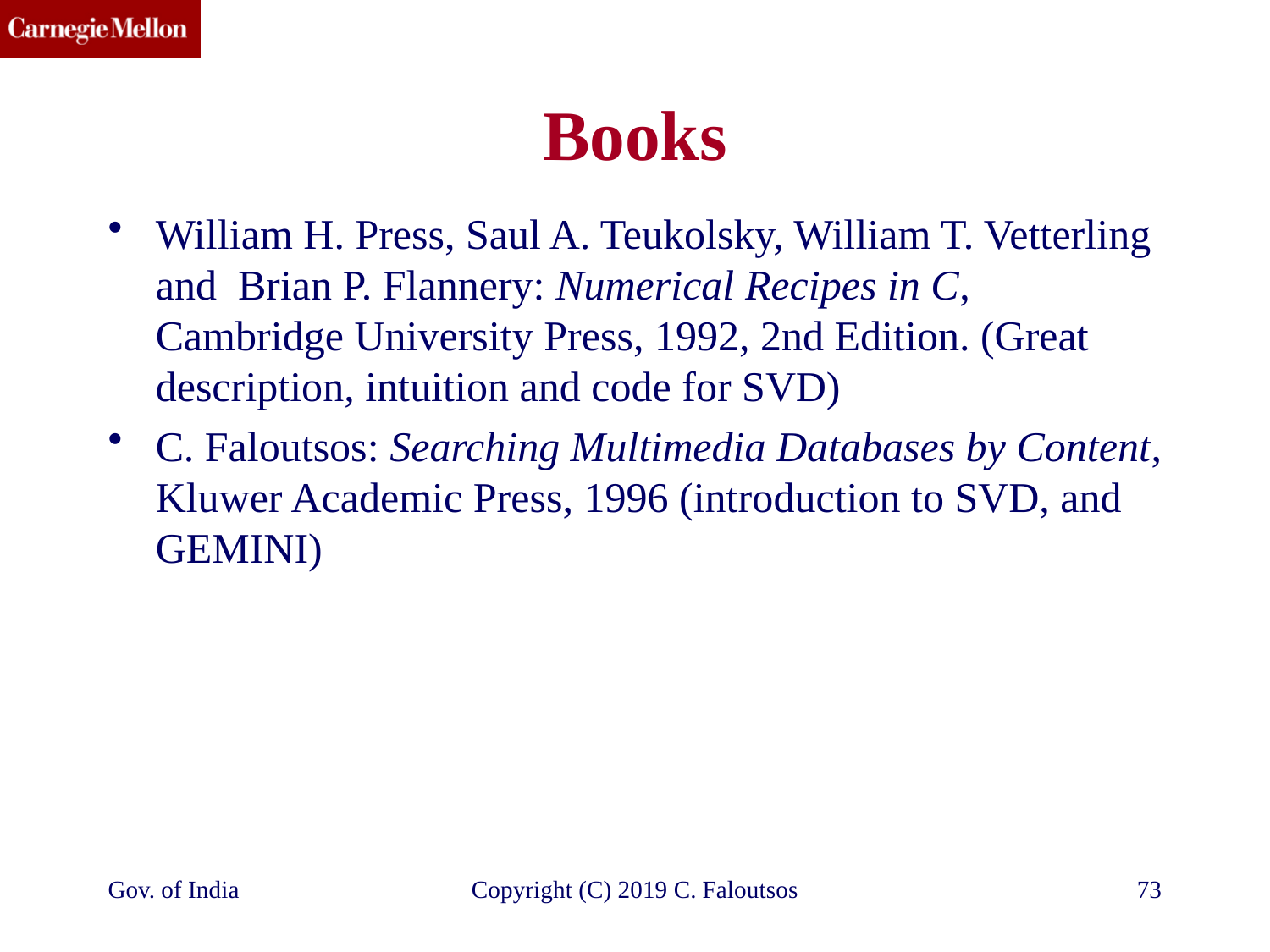

# Books
William H. Press, Saul A. Teukolsky, William T. Vetterling and  Brian P. Flannery: Numerical Recipes in C,   Cambridge University Press, 1992, 2nd Edition. (Great description, intuition and code for SVD)
C. Faloutsos: Searching Multimedia Databases by Content, Kluwer Academic Press, 1996 (introduction to SVD, and GEMINI)
Gov. of India
Copyright (C) 2019 C. Faloutsos
73